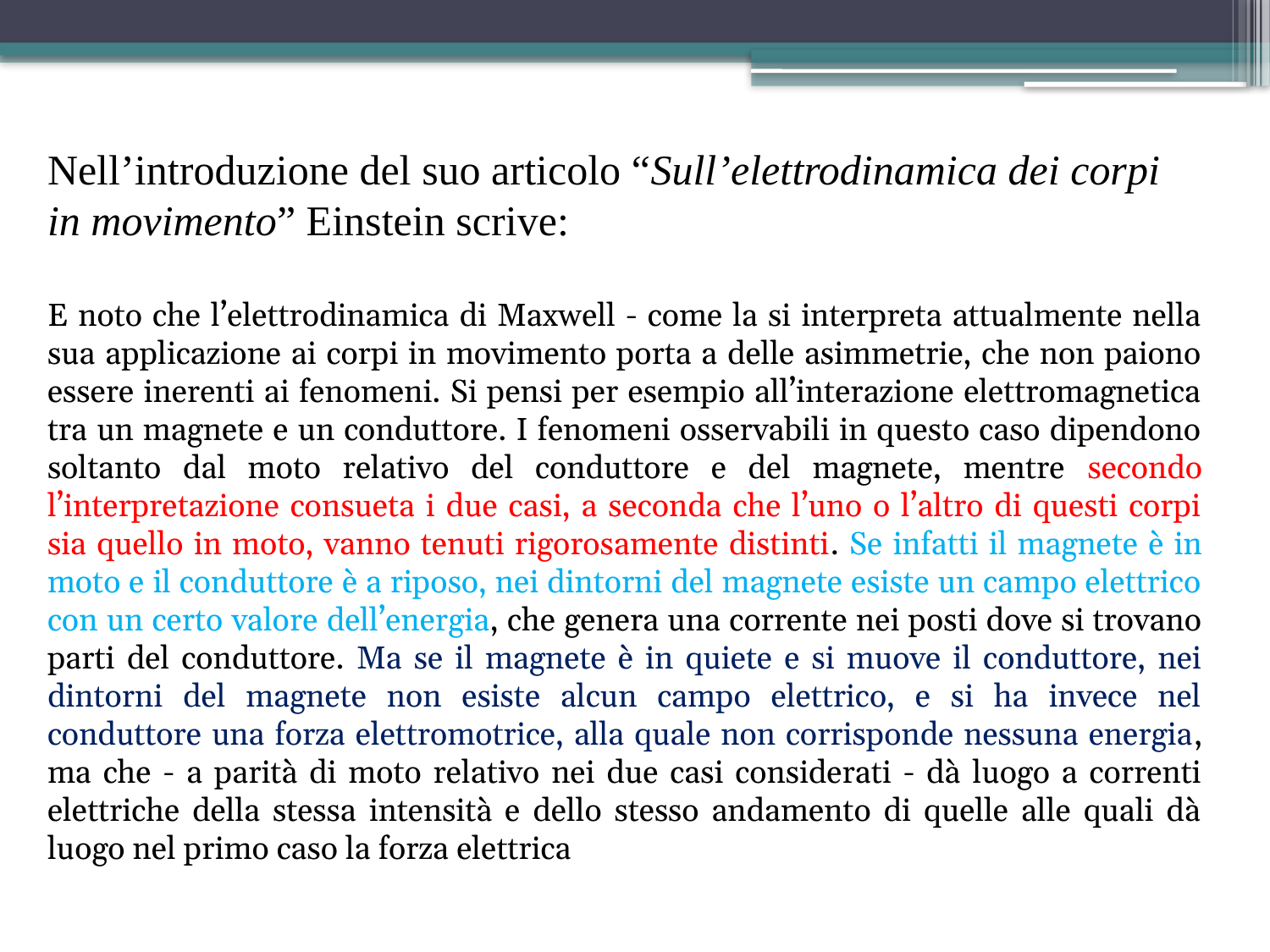

Nell’introduzione del suo articolo “Sull’elettrodinamica dei corpi in movimento” Einstein scrive:

E noto che l’elettrodinamica di Maxwell - come la si interpreta attualmente nella sua applicazione ai corpi in movimento porta a delle asimmetrie, che non paiono essere inerenti ai fenomeni. Si pensi per esempio all’interazione elettromagnetica tra un magnete e un conduttore. I fenomeni osservabili in questo caso dipendono soltanto dal moto relativo del conduttore e del magnete, mentre secondo l’interpretazione consueta i due casi, a seconda che l’uno o l’altro di questi corpi sia quello in moto, vanno tenuti rigorosamente distinti. Se infatti il magnete è in moto e il conduttore è a riposo, nei dintorni del magnete esiste un campo elettrico con un certo valore dell’energia, che genera una corrente nei posti dove si trovano parti del conduttore. Ma se il magnete è in quiete e si muove il conduttore, nei dintorni del magnete non esiste alcun campo elettrico, e si ha invece nel conduttore una forza elettromotrice, alla quale non corrisponde nessuna energia, ma che - a parità di moto relativo nei due casi considerati - dà luogo a correnti elettriche della stessa intensità e dello stesso andamento di quelle alle quali dà luogo nel primo caso la forza elettrica